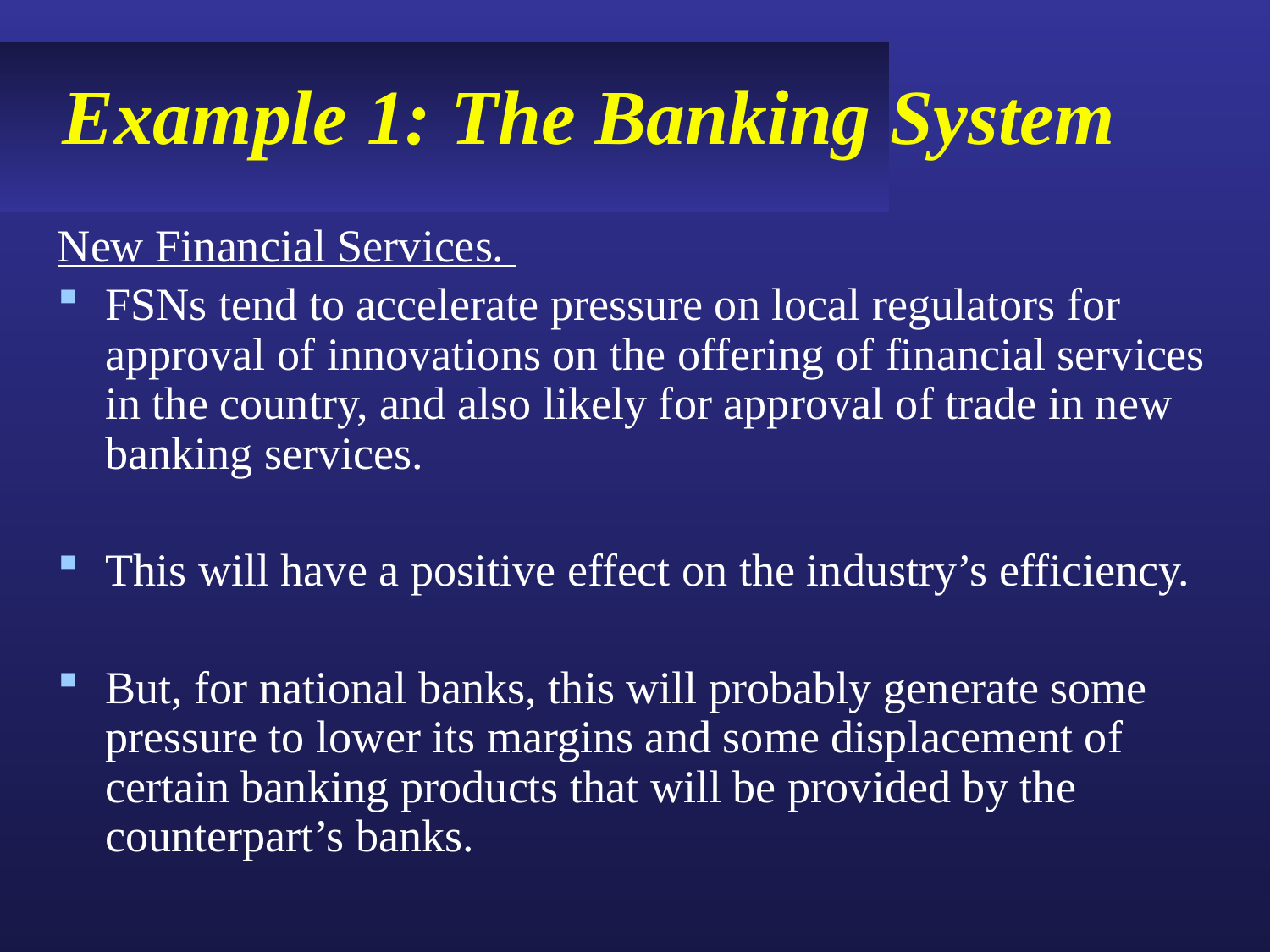

# Example 1: The Banking System

New Financial Services.
FSNs tend to accelerate pressure on local regulators for approval of innovations on the offering of financial services in the country, and also likely for approval of trade in new banking services.

This will have a positive effect on the industry’s efficiency.

But, for national banks, this will probably generate some pressure to lower its margins and some displacement of certain banking products that will be provided by the counterpart’s banks.